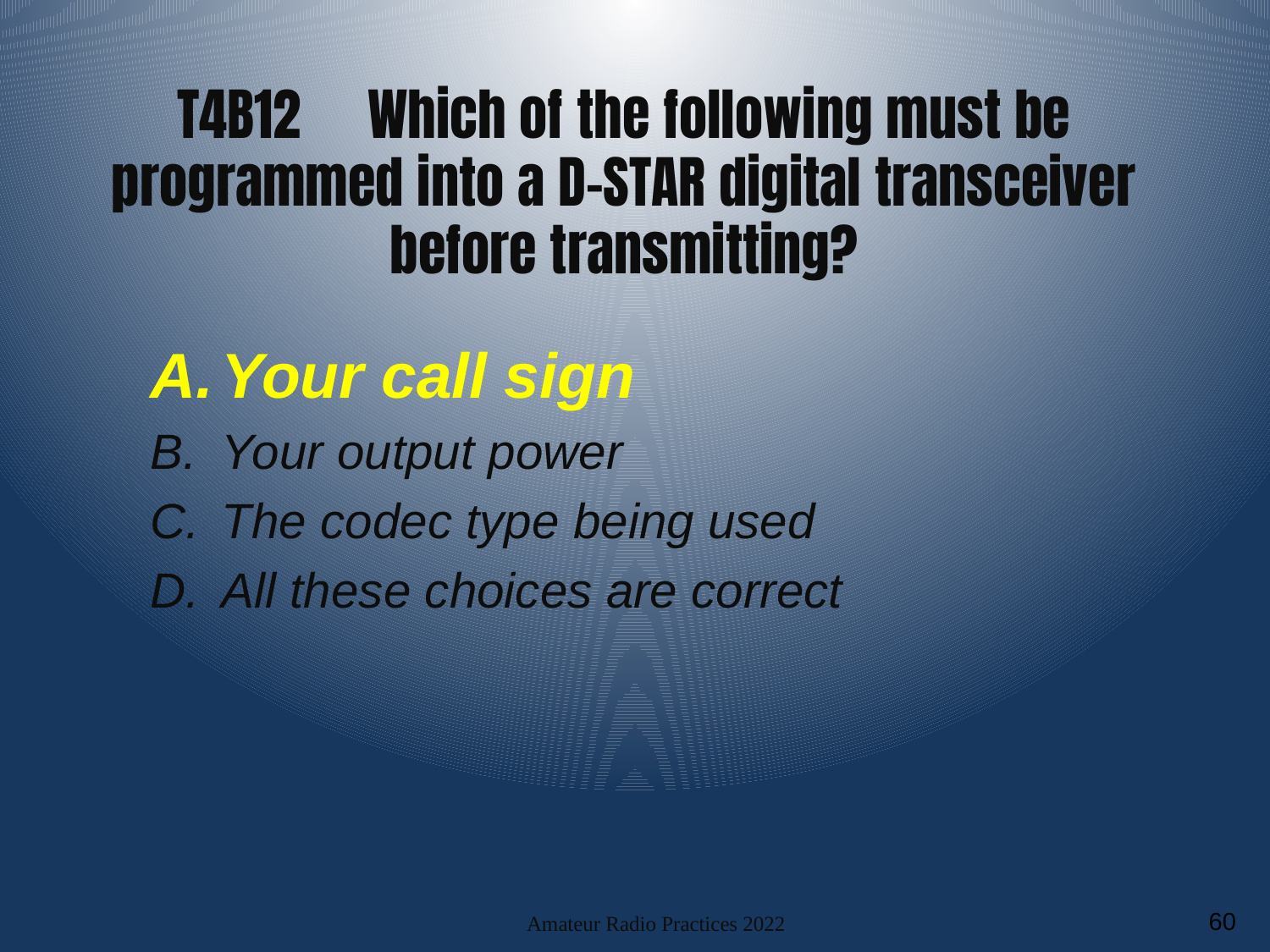

# T4B12     Which of the following must be programmed into a D-STAR digital transceiver before transmitting?
Your call sign
Your output power
The codec type being used
All these choices are correct

Amateur Radio Practices 2022
60